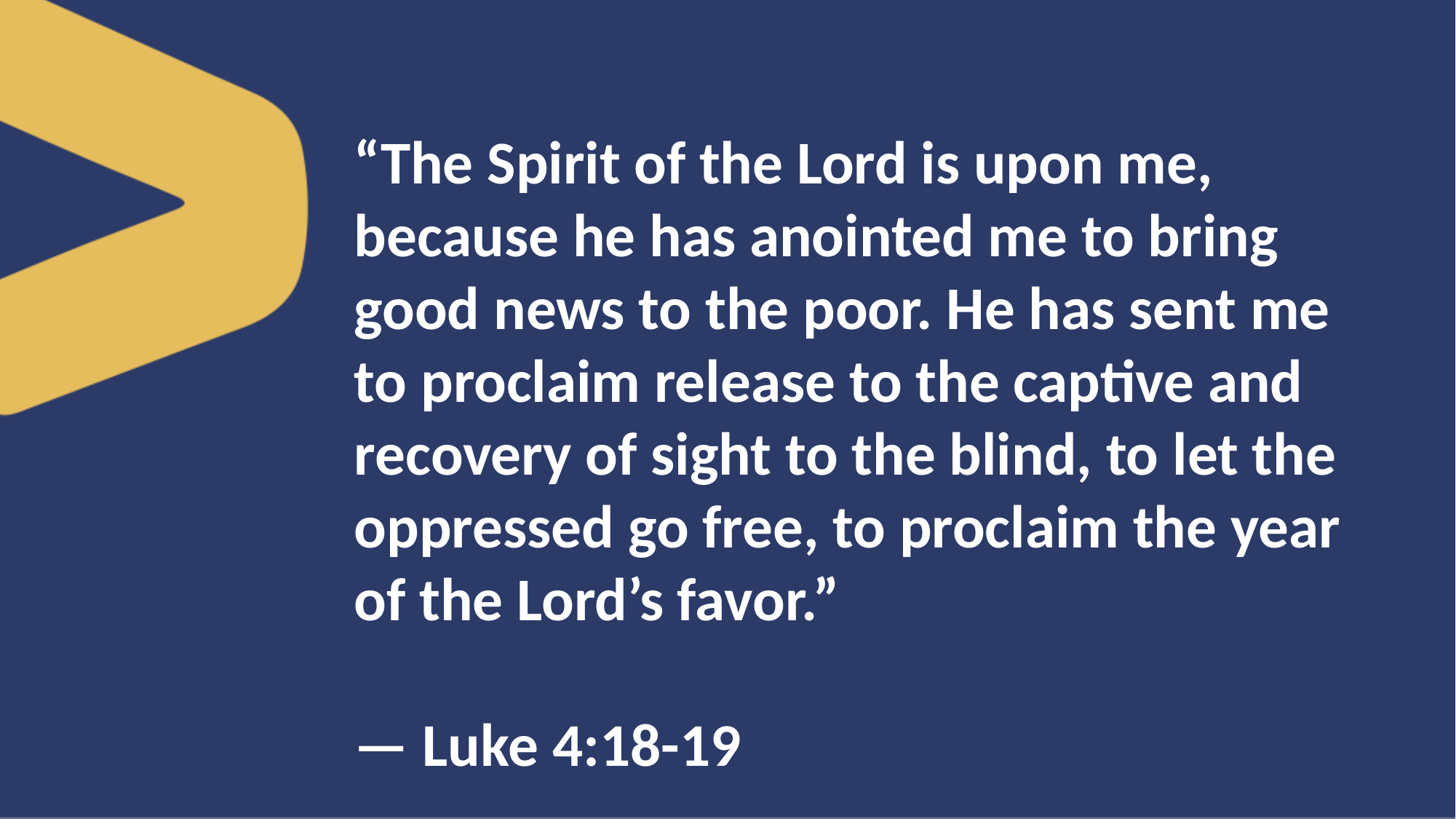

“The Spirit of the Lord is upon me, because he has anointed me to bring good news to the poor. He has sent me to proclaim release to the captive and recovery of sight to the blind, to let the oppressed go free, to proclaim the year of the Lord’s favor.”

— Luke 4:18-19